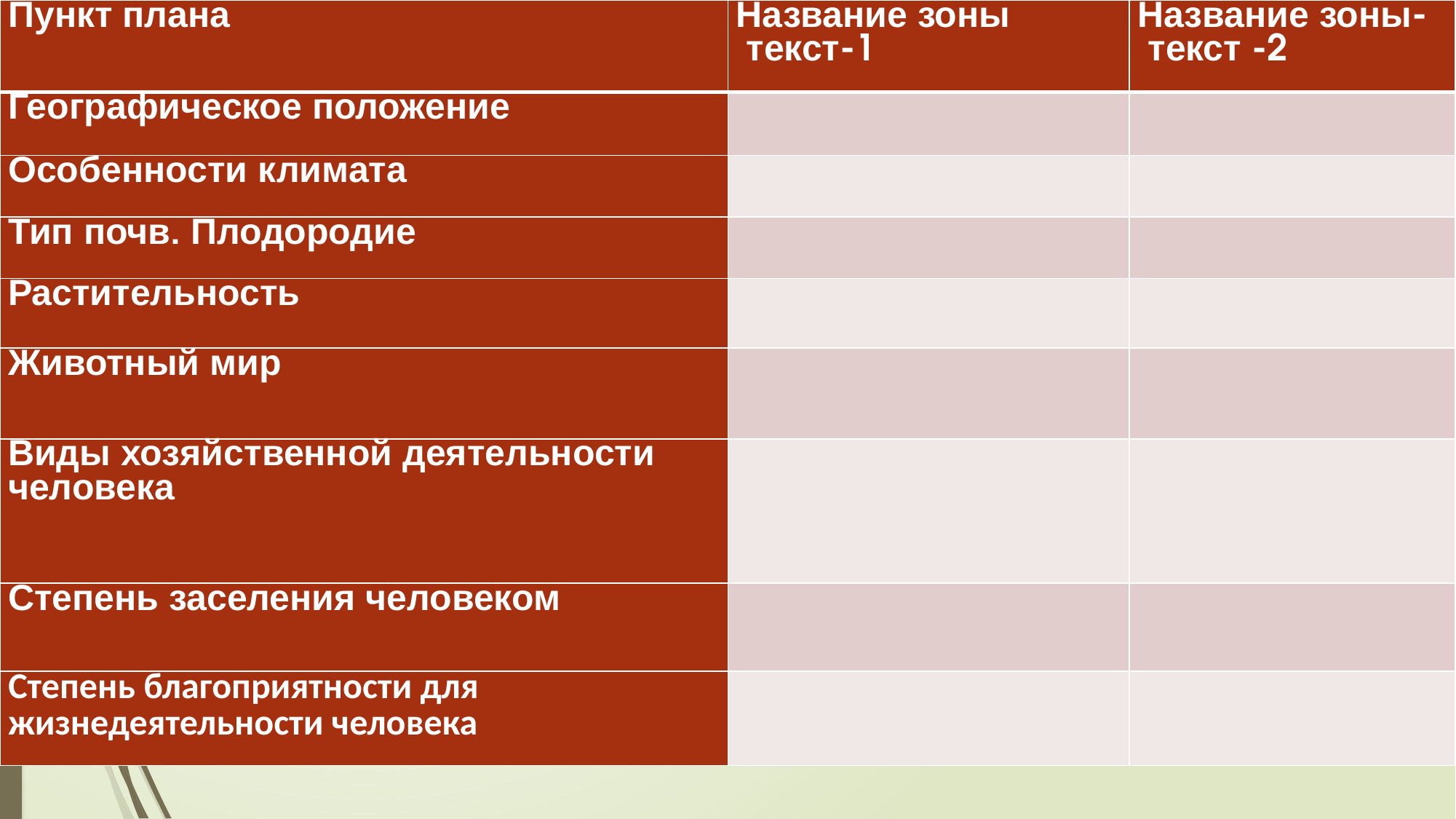

| Пункт плана | Название зоны текст-1 | Название зоны- текст -2 |
| --- | --- | --- |
| Географическое положение |  |  |
| Особенности климата |  |  |
| Тип почв. Плодородие |  |  |
| Растительность |  |  |
| Животный мир |  |  |
| Виды хозяйственной деятельности человека |  |  |
| Степень заселения человеком |  |  |
| Степень благоприятности для жизнедеятельности человека |  |  |